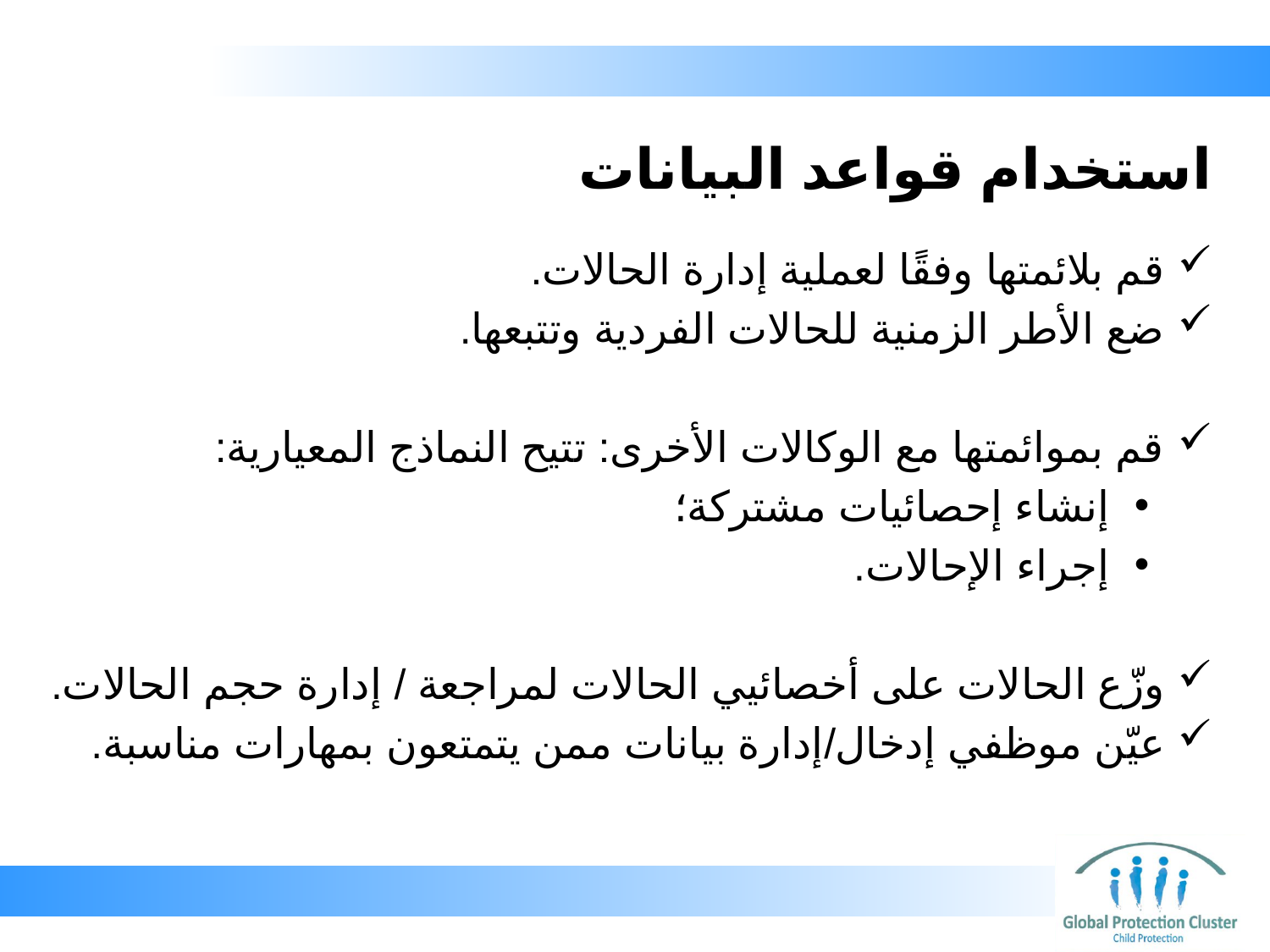

# استخدام قواعد البيانات
قم بلائمتها وفقًا لعملية إدارة الحالات.
ضع الأطر الزمنية للحالات الفردية وتتبعها.

قم بموائمتها مع الوكالات الأخرى: تتيح النماذج المعيارية:
إنشاء إحصائيات مشتركة؛
إجراء الإحالات.

وزّع الحالات على أخصائيي الحالات لمراجعة / إدارة حجم الحالات.
عيّن موظفي إدخال/إدارة بيانات ممن يتمتعون بمهارات مناسبة.